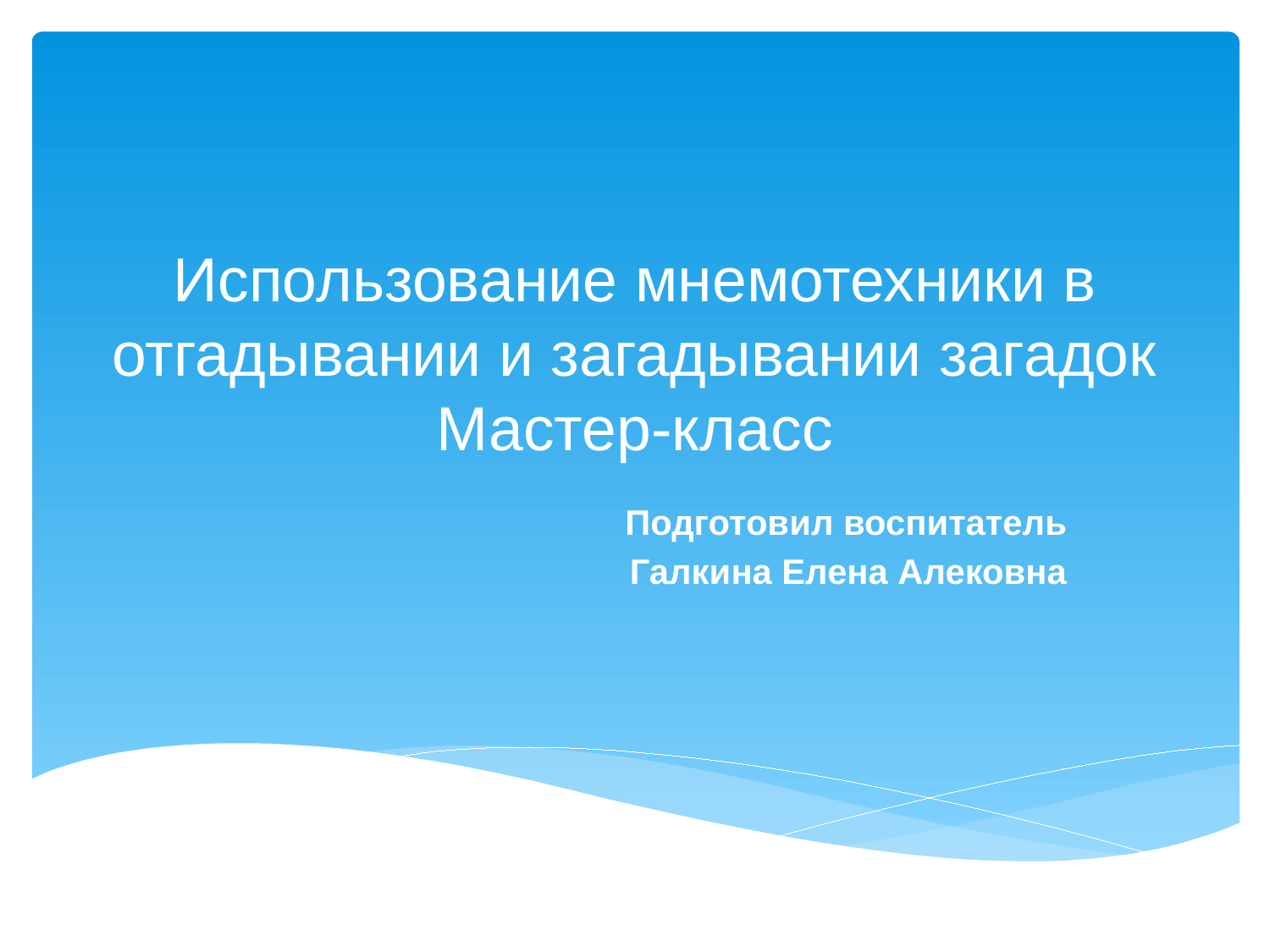

# Использование мнемотехники в отгадывании и загадывании загадок Мастер-класс
Подготовил воспитатель
Галкина Елена Алековна